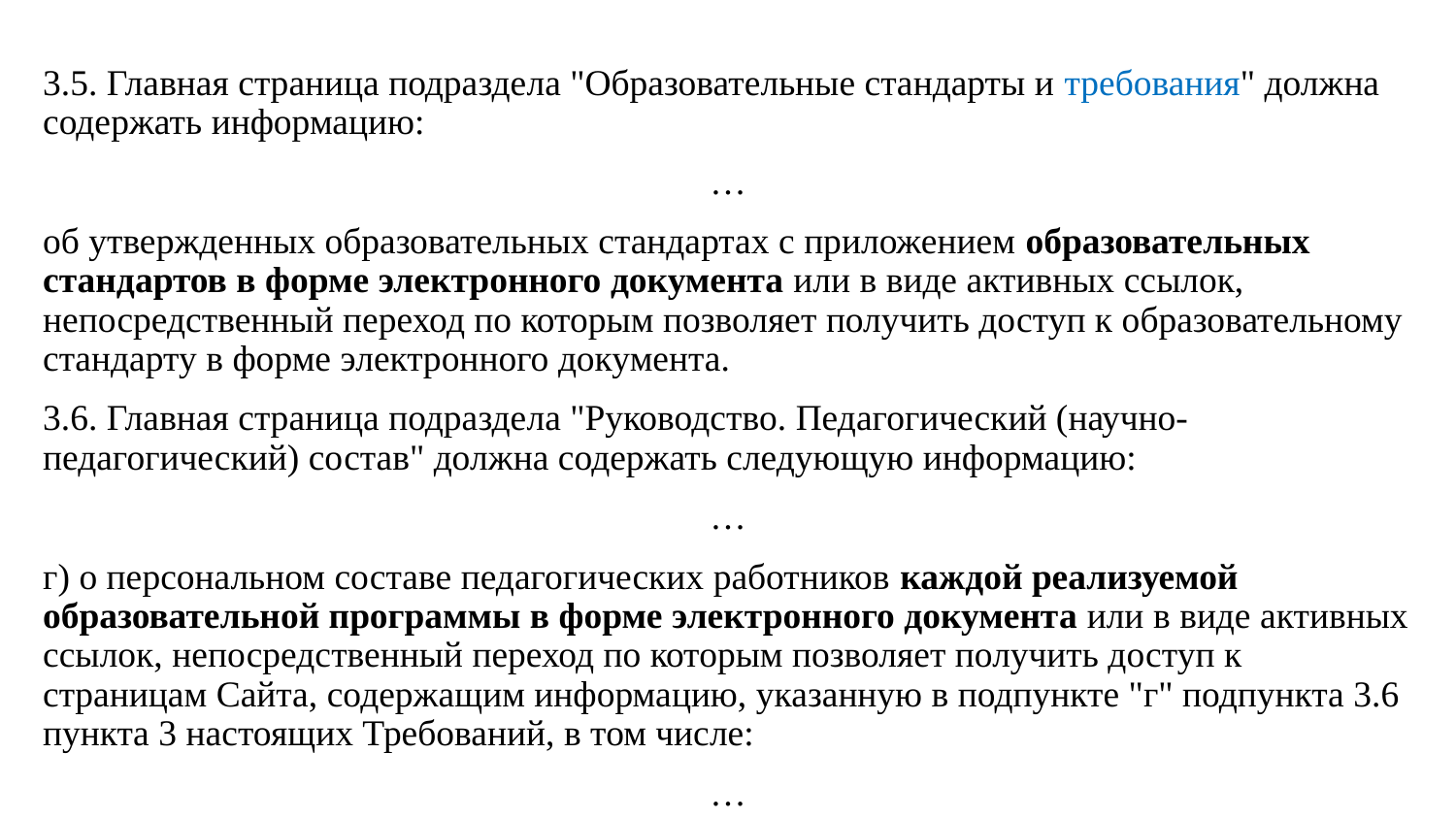

3.5. Главная страница подраздела "Образовательные стандарты и требования" должна содержать информацию:
…
об утвержденных образовательных стандартах с приложением образовательных стандартов в форме электронного документа или в виде активных ссылок, непосредственный переход по которым позволяет получить доступ к образовательному стандарту в форме электронного документа.
3.6. Главная страница подраздела "Руководство. Педагогический (научно-педагогический) состав" должна содержать следующую информацию:
…
г) о персональном составе педагогических работников каждой реализуемой образовательной программы в форме электронного документа или в виде активных ссылок, непосредственный переход по которым позволяет получить доступ к страницам Сайта, содержащим информацию, указанную в подпункте "г" подпункта 3.6 пункта 3 настоящих Требований, в том числе:
…